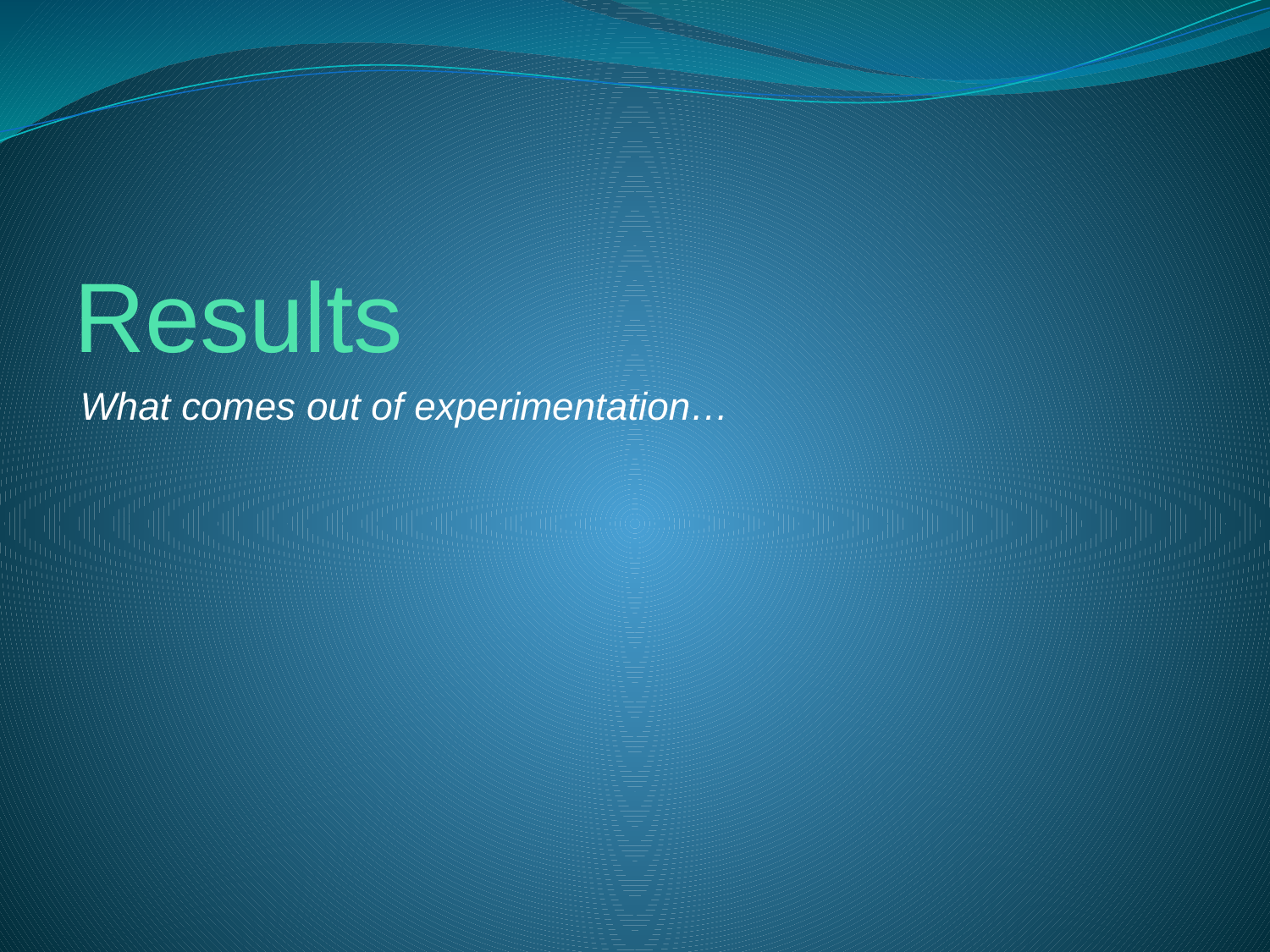

# Results
What comes out of experimentation…